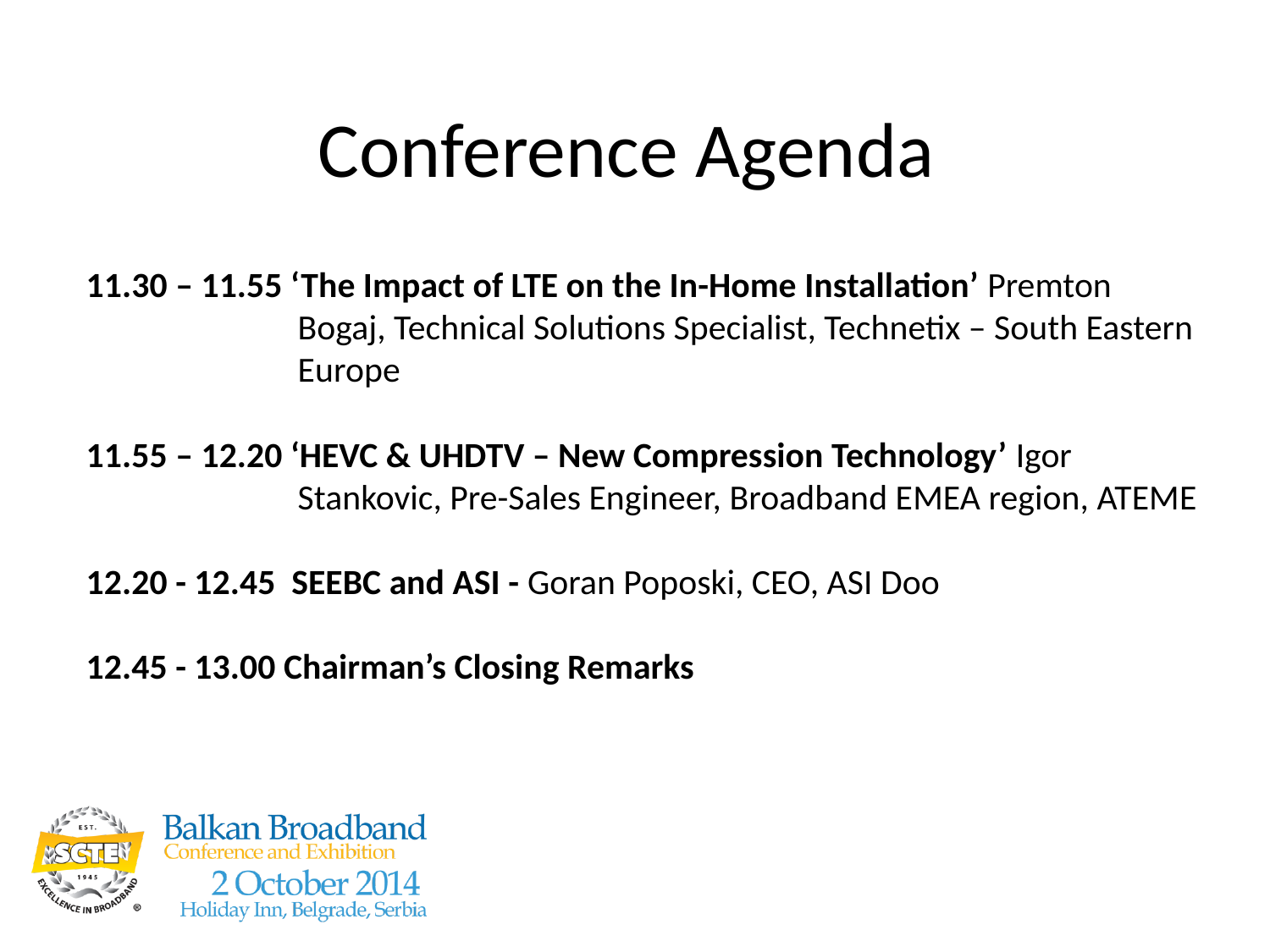

# Conference Agenda
11.30 – 11.55 ‘The Impact of LTE on the In-Home Installation’ Premton Bogaj, Technical Solutions Specialist, Technetix – South Eastern Europe

11.55 – 12.20 ‘HEVC & UHDTV – New Compression Technology’ Igor Stankovic, Pre-Sales Engineer, Broadband EMEA region, ATEME

12.20 - 12.45  SEEBC and ASI - Goran Poposki, CEO, ASI Doo

12.45 - 13.00 Chairman’s Closing Remarks